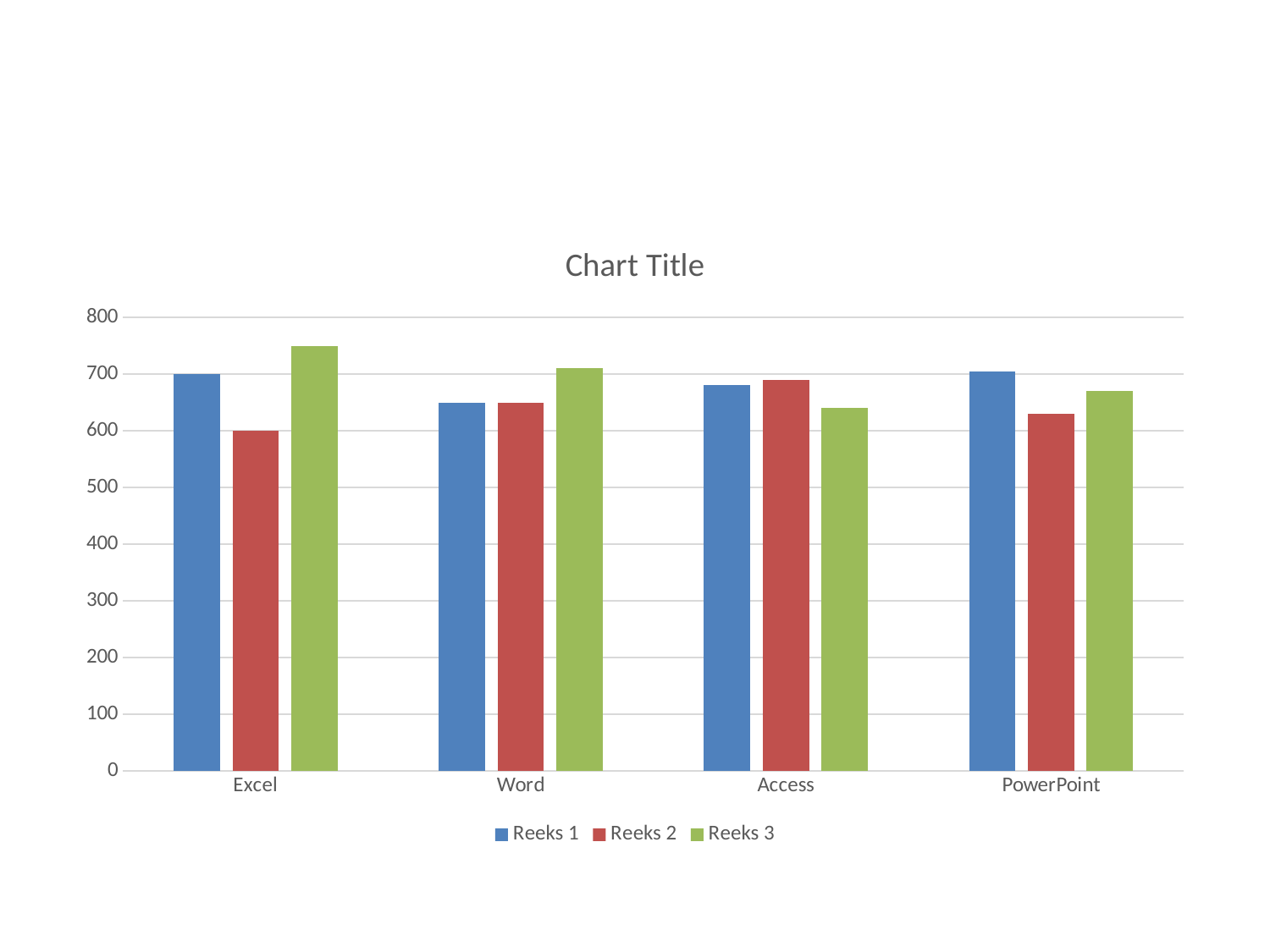

#

### Chart:

| Category | Reeks 1 | Reeks 2 | Reeks 3 |
|---|---|---|---|
| Excel | 700.0 | 600.0 | 750.0 |
| Word | 650.0 | 650.0 | 710.0 |
| Access | 680.0 | 690.0 | 640.0 |
| PowerPoint | 705.0 | 630.0 | 670.0 |